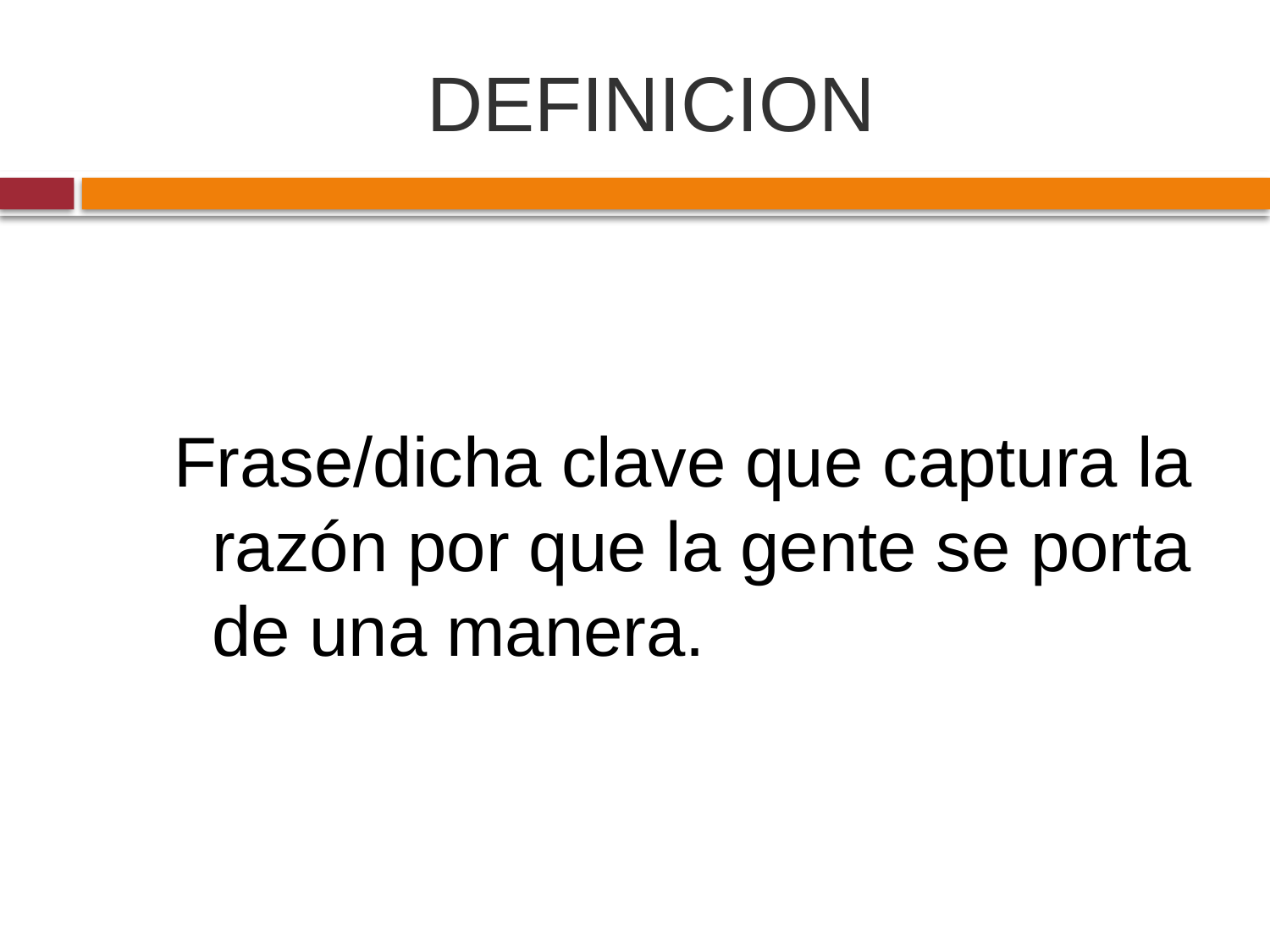

# DEFINICION

Frase/dicha clave que captura la razón por que la gente se porta de una manera.